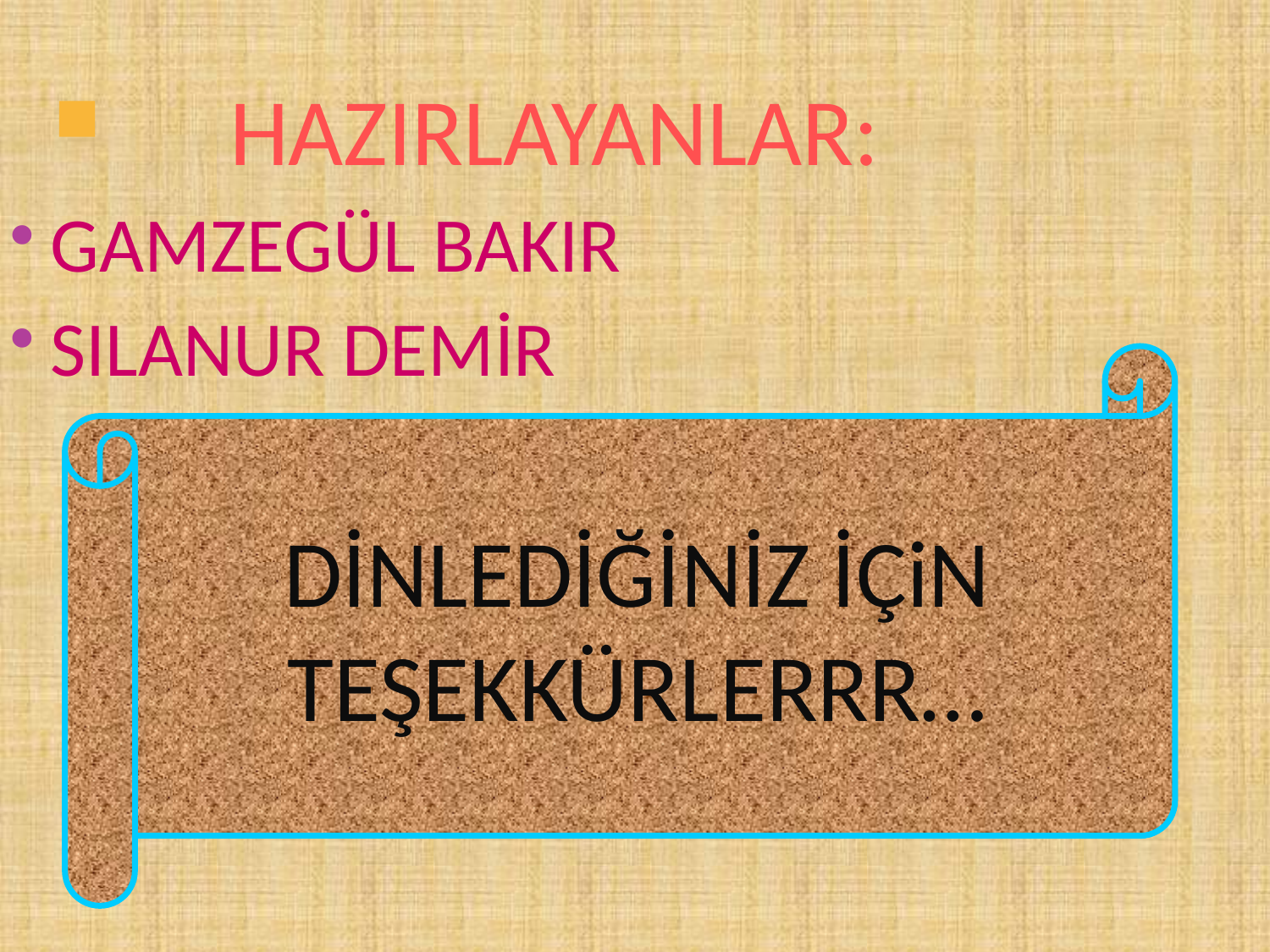

HAZIRLAYANLAR:
GAMZEGÜL BAKIR
SILANUR DEMİR
DİNLEDİĞİNİZ İÇiN TEŞEKKÜRLERRR…